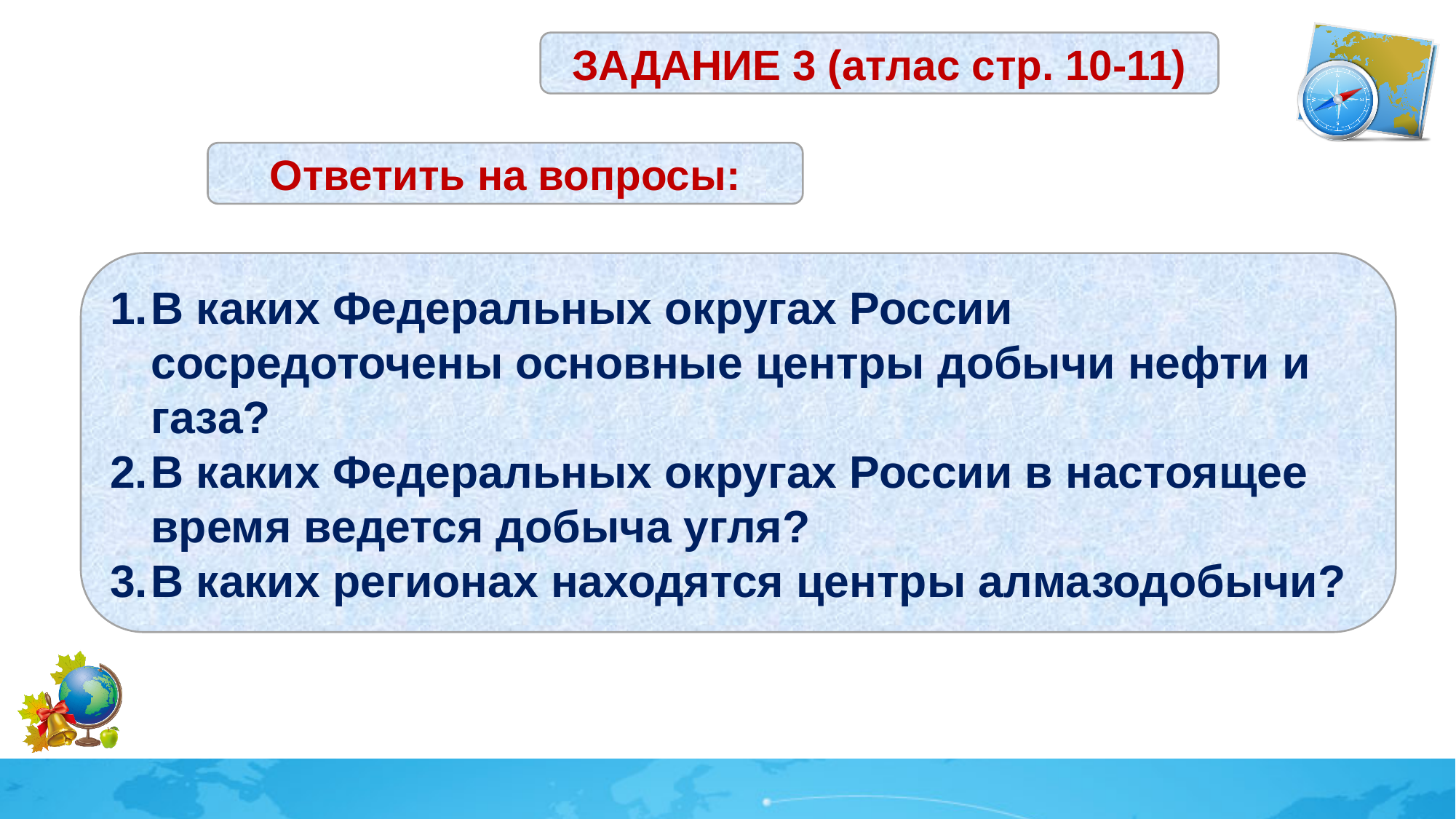

ЗАДАНИЕ 3 (атлас стр. 10-11)
Ответить на вопросы:
В каких Федеральных округах России сосредоточены основные центры добычи нефти и газа?
В каких Федеральных округах России в настоящее время ведется добыча угля?
В каких регионах находятся центры алмазодобычи?